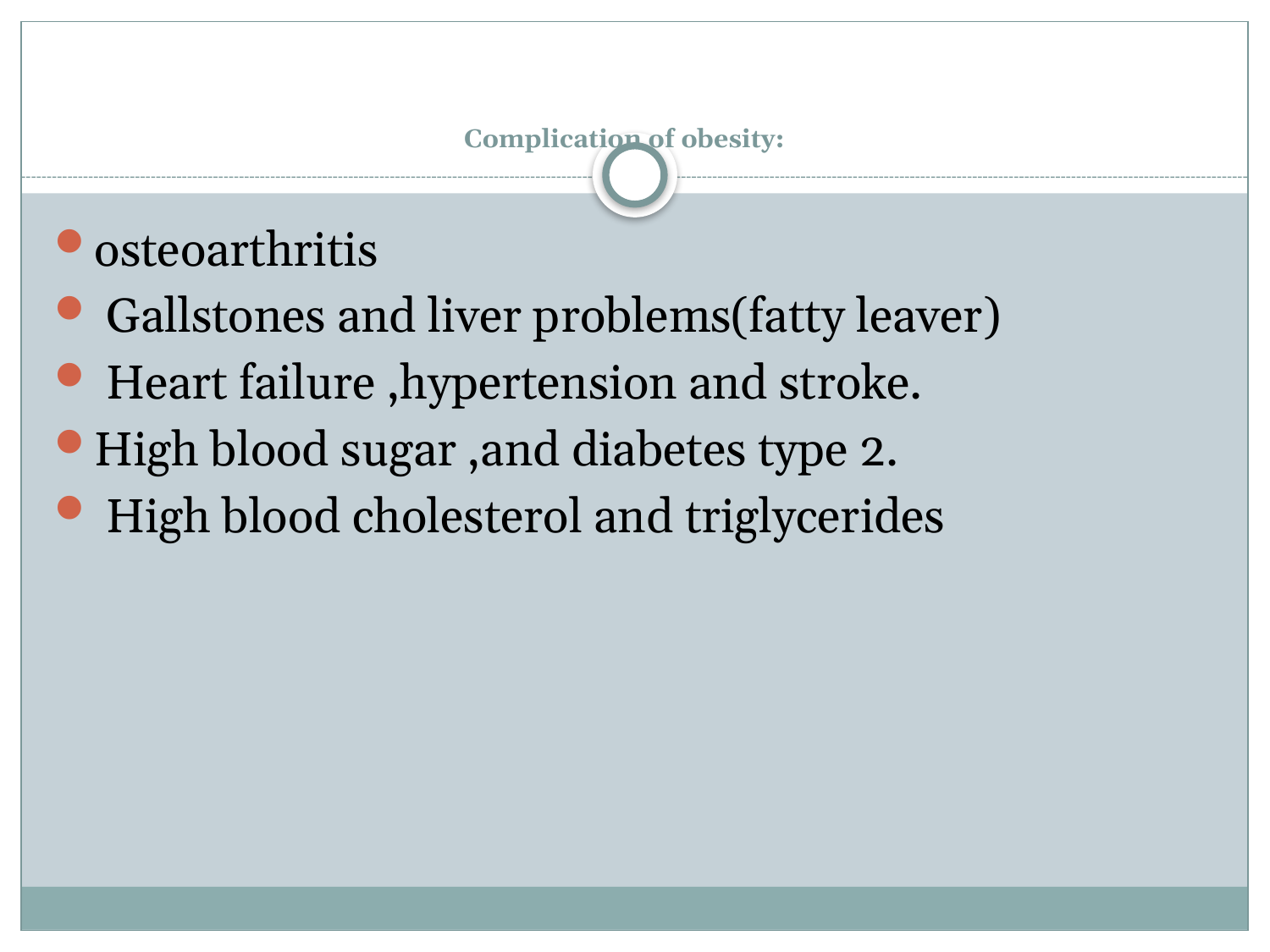

# Complication of obesity:
osteoarthritis
 Gallstones and liver problems(fatty leaver)
 Heart failure ,hypertension and stroke.
High blood sugar ,and diabetes type 2.
 High blood cholesterol and triglycerides